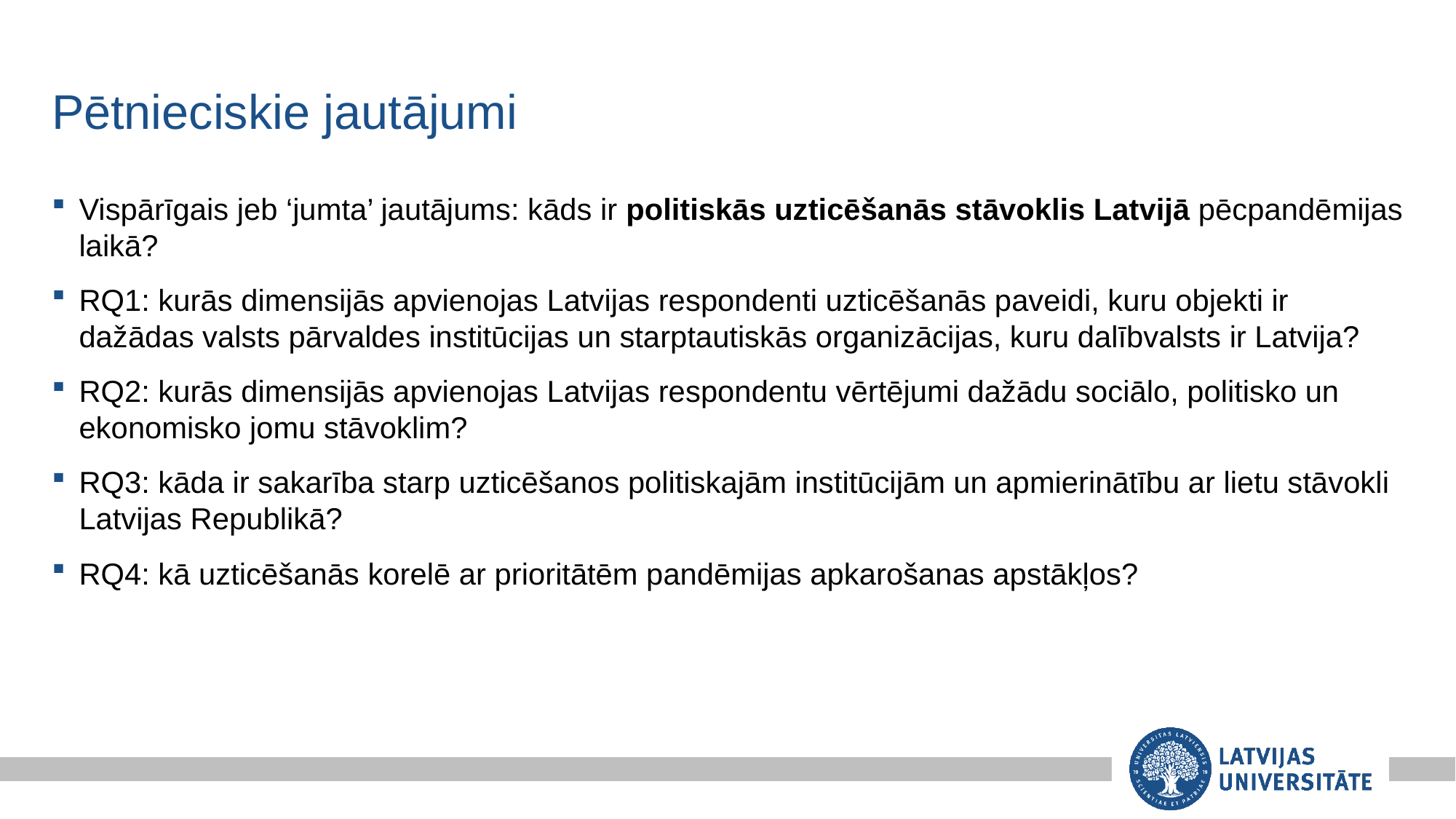

# Pētnieciskie jautājumi
Vispārīgais jeb ‘jumta’ jautājums: kāds ir politiskās uzticēšanās stāvoklis Latvijā pēcpandēmijas laikā?
RQ1: kurās dimensijās apvienojas Latvijas respondenti uzticēšanās paveidi, kuru objekti ir dažādas valsts pārvaldes institūcijas un starptautiskās organizācijas, kuru dalībvalsts ir Latvija?
RQ2: kurās dimensijās apvienojas Latvijas respondentu vērtējumi dažādu sociālo, politisko un ekonomisko jomu stāvoklim?
RQ3: kāda ir sakarība starp uzticēšanos politiskajām institūcijām un apmierinātību ar lietu stāvokli Latvijas Republikā?
RQ4: kā uzticēšanās korelē ar prioritātēm pandēmijas apkarošanas apstākļos?